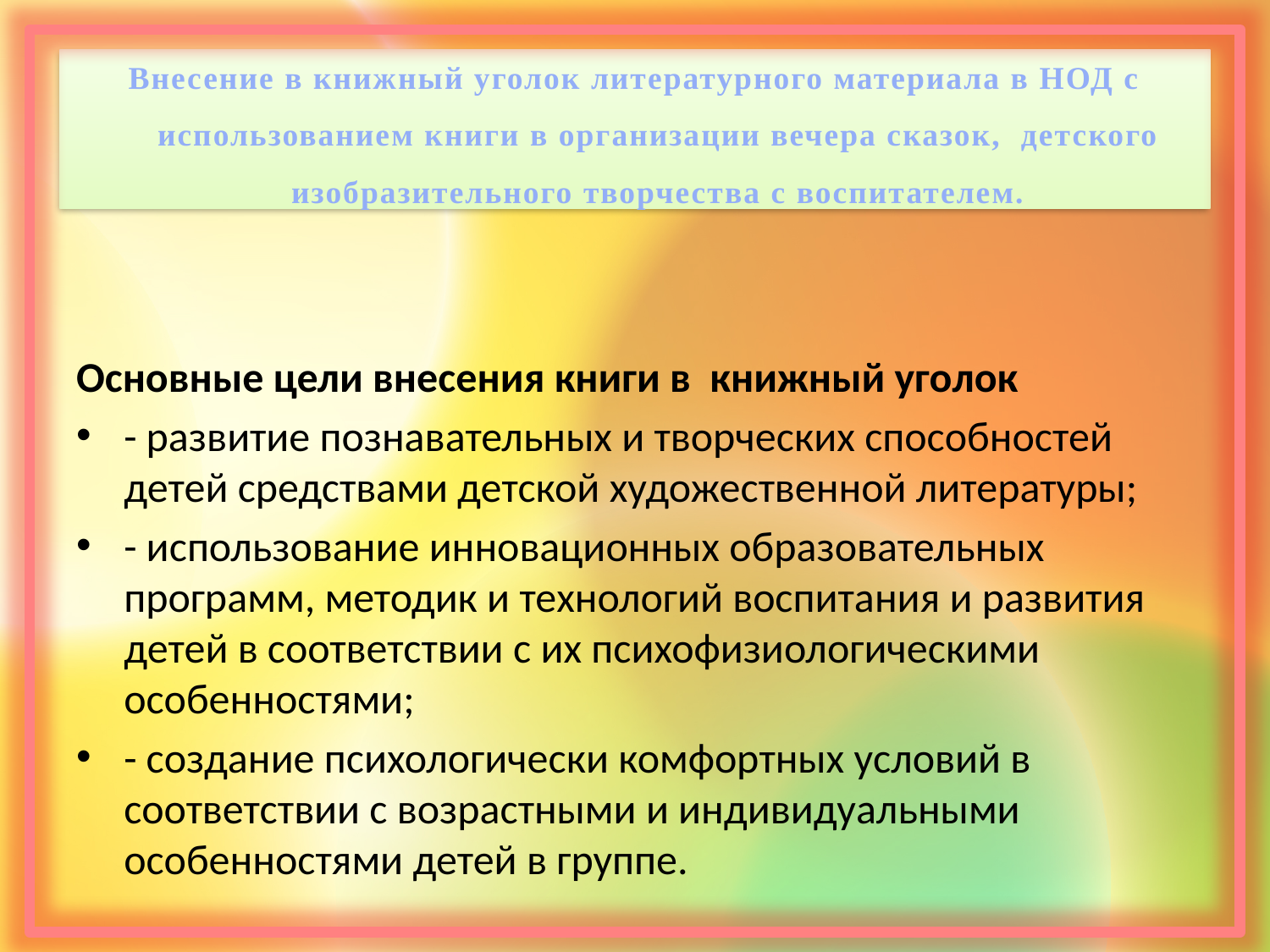

# Внесение в книжный уголок литературного материала в НОД с использованием книги в организации вечера сказок,  детского изобразительного творчества с воспитателем.

Основные цели внесения книги в  книжный уголок
- развитие познавательных и творческих способностей детей средствами детской художественной литературы;
- использование инновационных образовательных программ, методик и технологий воспитания и развития детей в соответствии с их психофизиологическими особенностями;
- создание психологически комфортных условий в соответствии с возрастными и индивидуальными особенностями детей в группе.